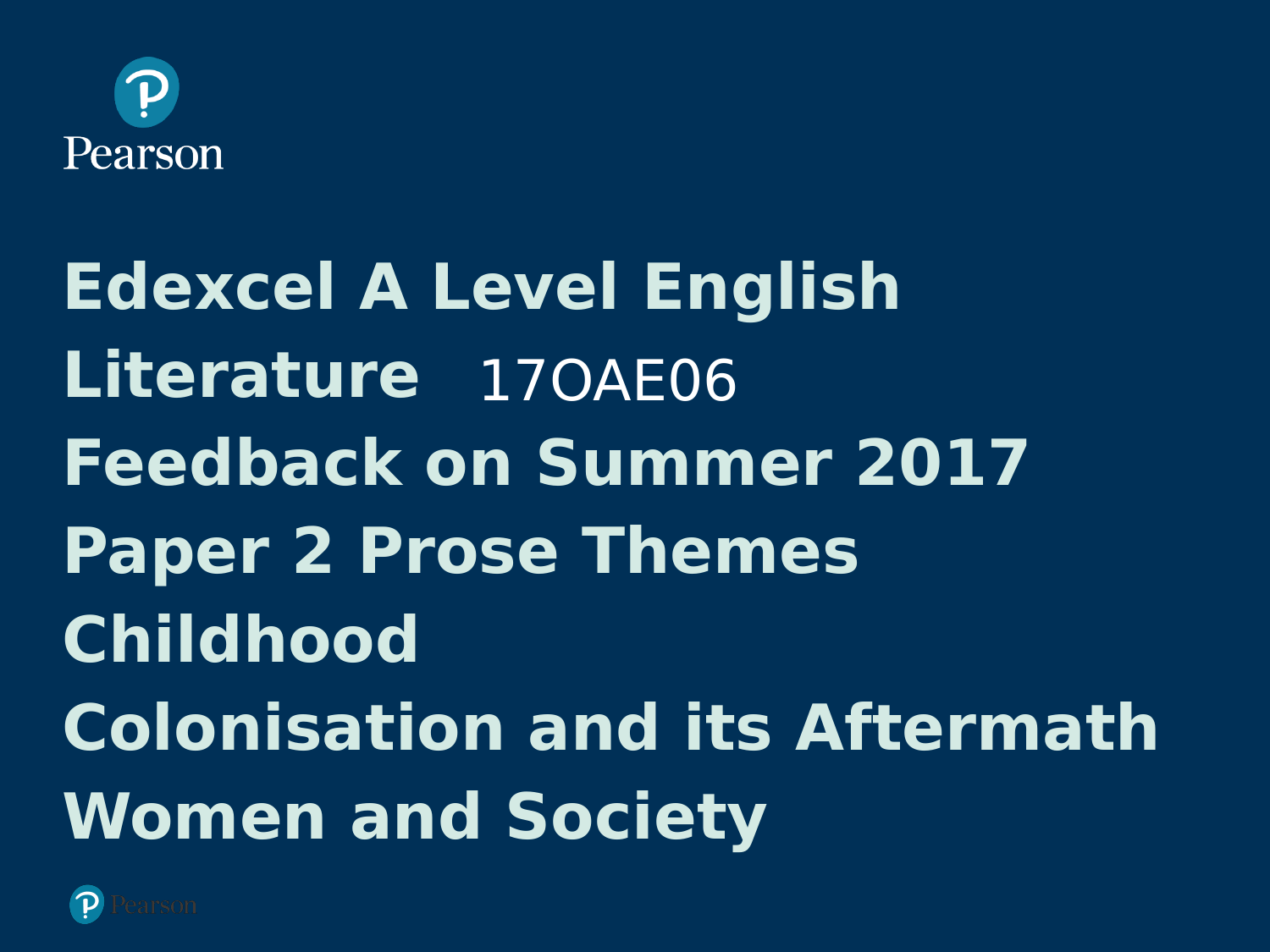

# Edexcel A Level English Literature Feedback on Summer 2017 Paper 2 Prose Themes Childhood Colonisation and its Aftermath Women and Society
17OAE06
1
Presentation Title Arial Bold 7 pt